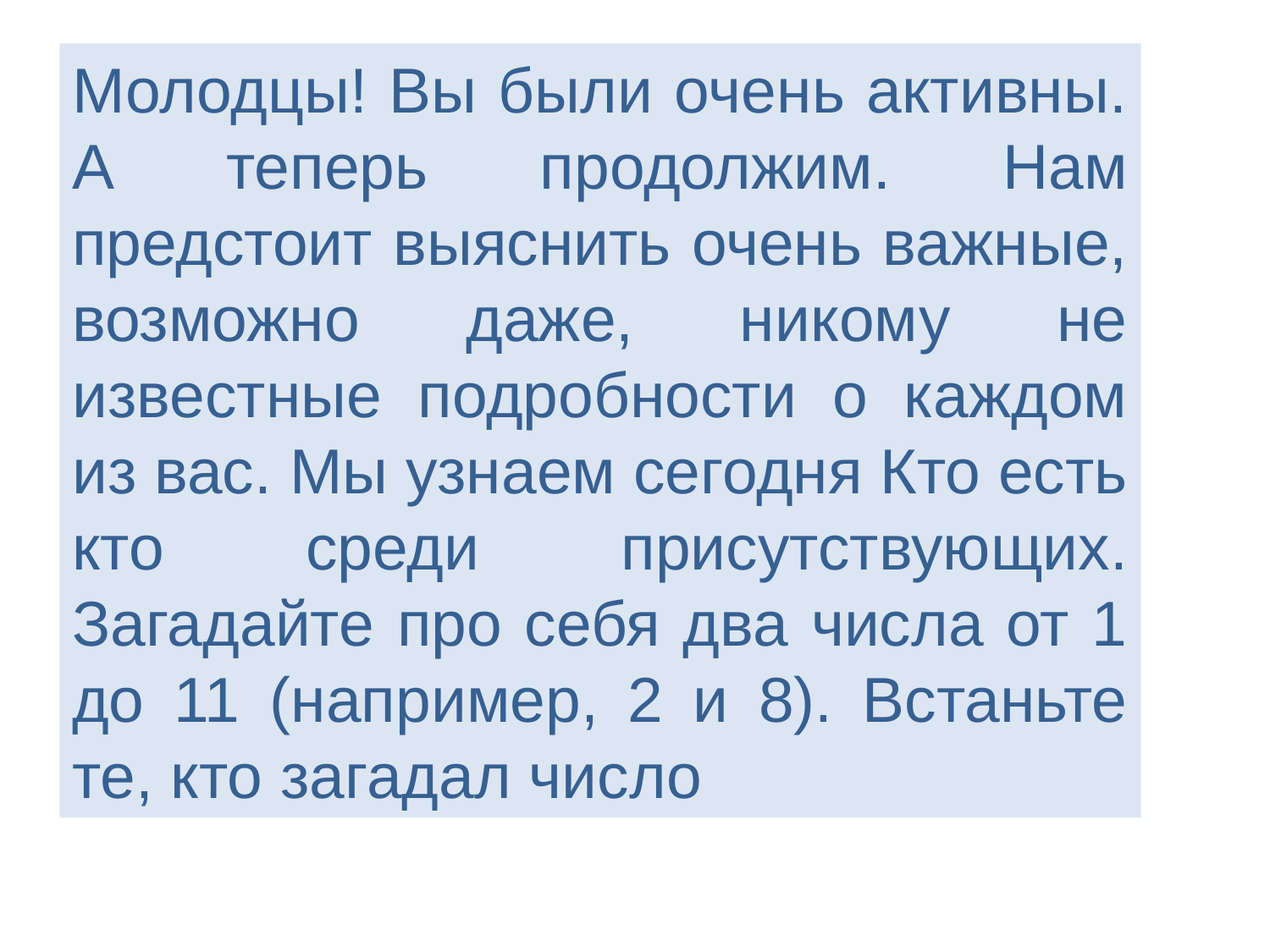

Молодцы! Вы были очень активны. А теперь продолжим. Нам предстоит выяснить очень важные, возможно даже, никому не известные подробности о каждом из вас. Мы узнаем сегодня Кто есть кто среди присутствующих. Загадайте про себя два числа от 1 до 11 (например, 2 и 8). Встаньте те, кто загадал число